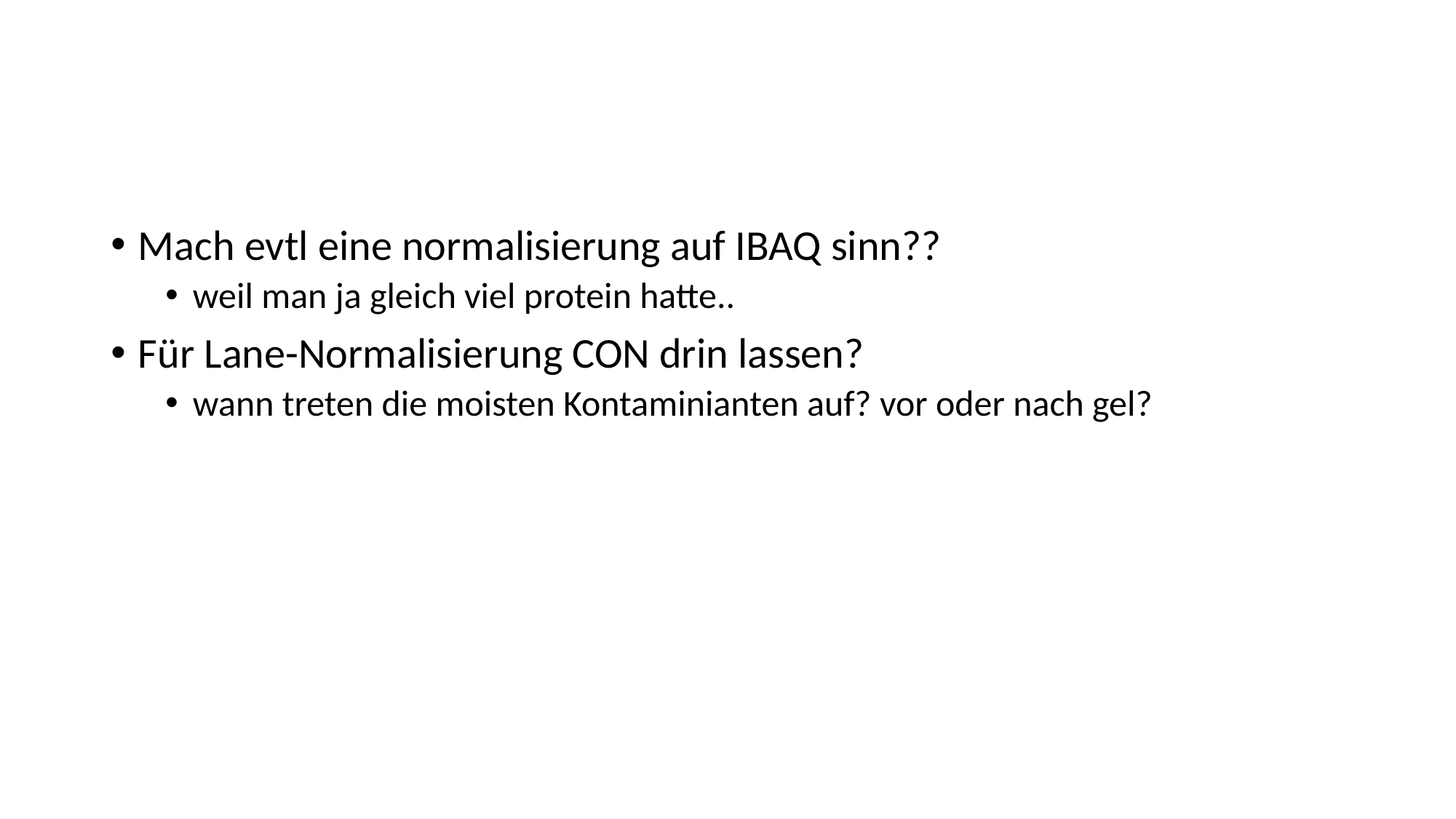

#
Mach evtl eine normalisierung auf IBAQ sinn??
weil man ja gleich viel protein hatte..
Für Lane-Normalisierung CON drin lassen?
wann treten die moisten Kontaminianten auf? vor oder nach gel?